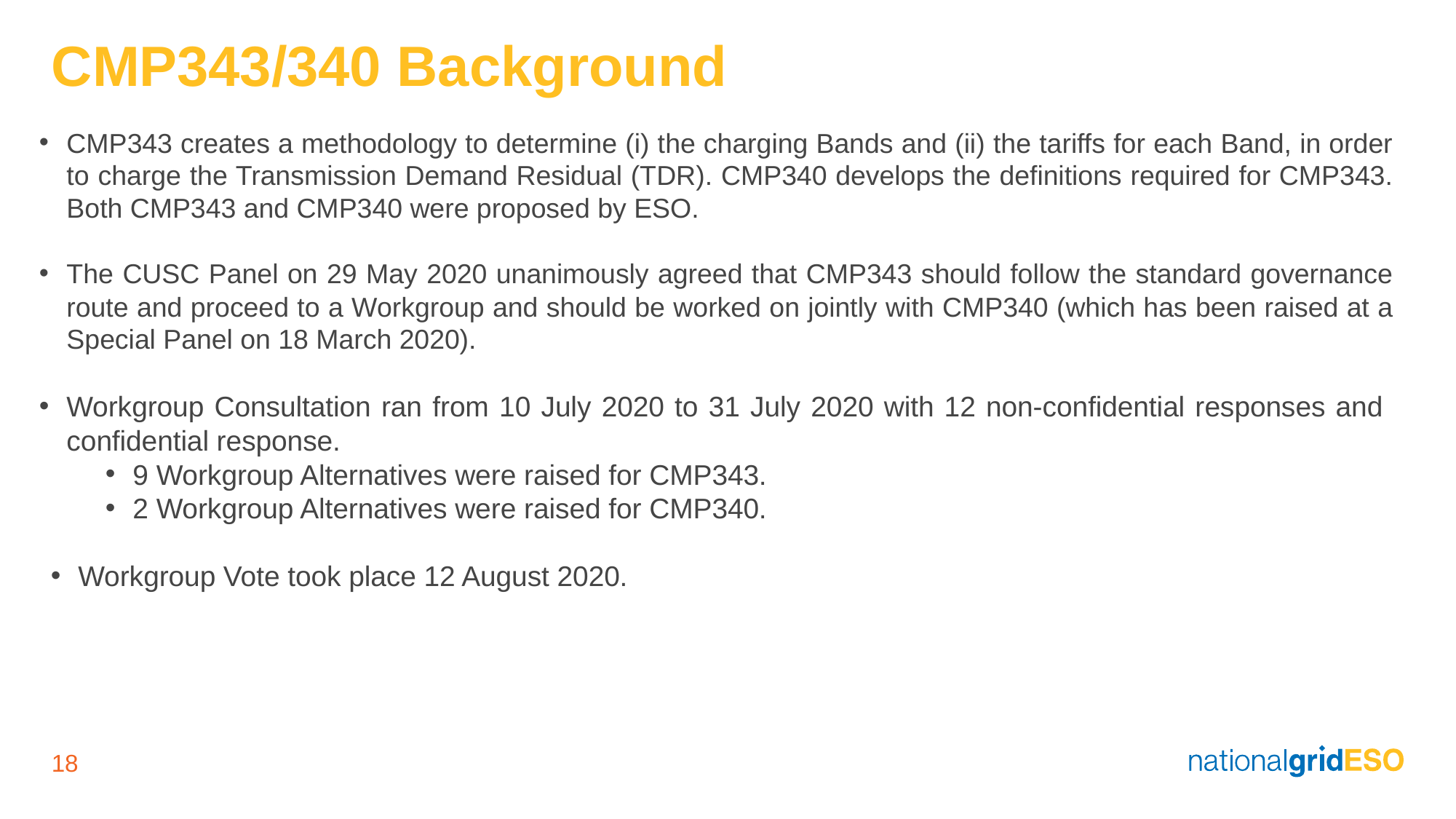

# CMP343/340 Background
CMP343 creates a methodology to determine (i) the charging Bands and (ii) the tariffs for each Band, in order to charge the Transmission Demand Residual (TDR). CMP340 develops the definitions required for CMP343. Both CMP343 and CMP340 were proposed by ESO.

The CUSC Panel on 29 May 2020 unanimously agreed that CMP343 should follow the standard governance route and proceed to a Workgroup and should be worked on jointly with CMP340 (which has been raised at a Special Panel on 18 March 2020).

Workgroup Consultation ran from 10 July 2020 to 31 July 2020 with 12 non-confidential responses and  confidential response.
9 Workgroup Alternatives were raised for CMP343.
2 Workgroup Alternatives were raised for CMP340.

Workgroup Vote took place 12 August 2020.